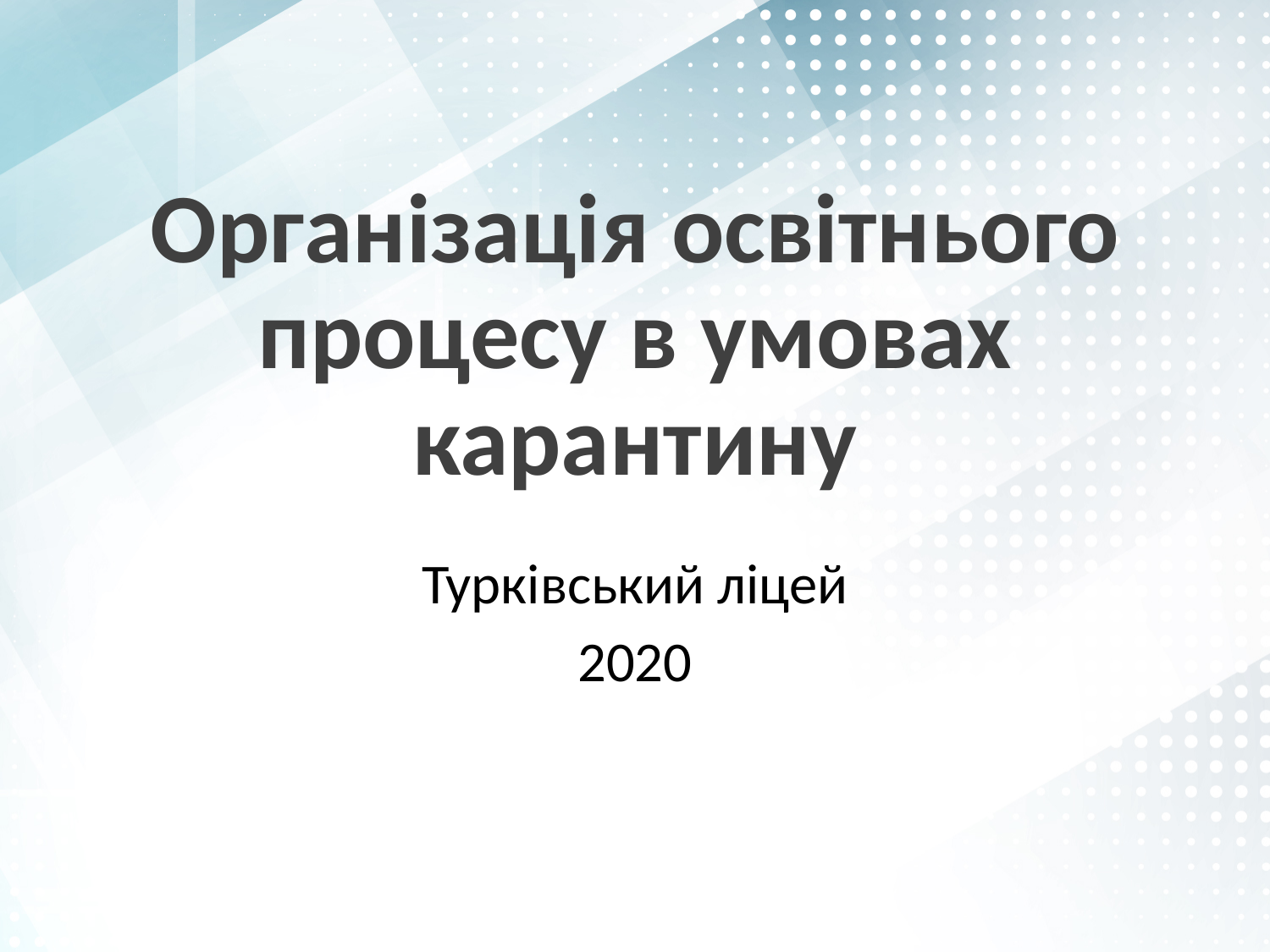

# Організація освітнього процесу в умовах карантину
Турківський ліцей
2020